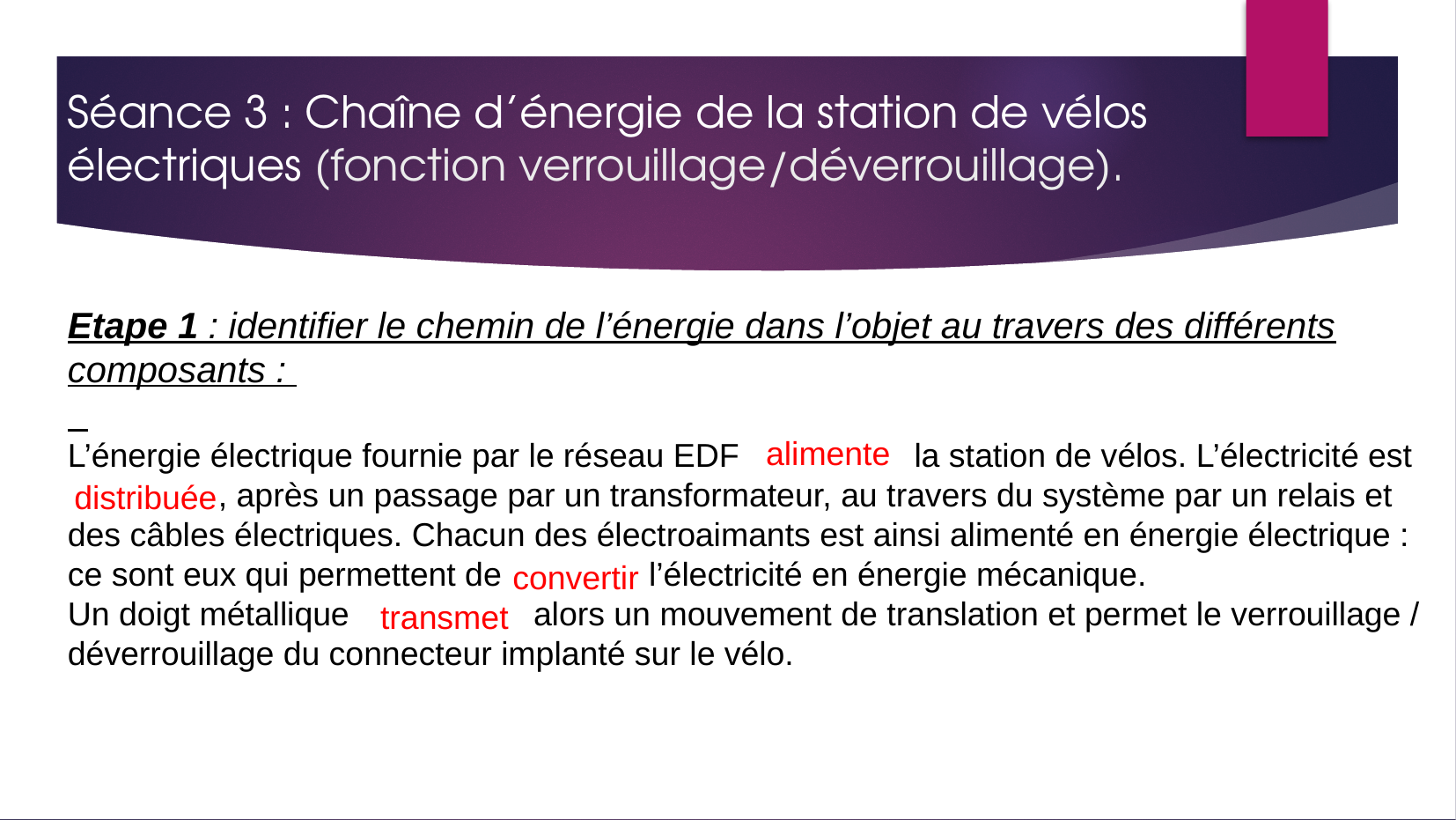

Séance 3 : Chaîne d’énergie de la station de vélos électriques (fonction verrouillage/déverrouillage).
Etape 1 : identifier le chemin de l’énergie dans l’objet au travers des différents composants :

L’énergie électrique fournie par le réseau EDF                   la station de vélos. L’électricité est             	  , après un passage par un transformateur, au travers du système par un relais et des câbles électriques. Chacun des électroaimants est ainsi alimenté en énergie électrique : ce sont eux qui permettent de                l’électricité en énergie mécanique.
Un doigt métallique                    alors un mouvement de translation et permet le verrouillage / déverrouillage du connecteur implanté sur le vélo.
alimente
distribuée
convertir
transmet